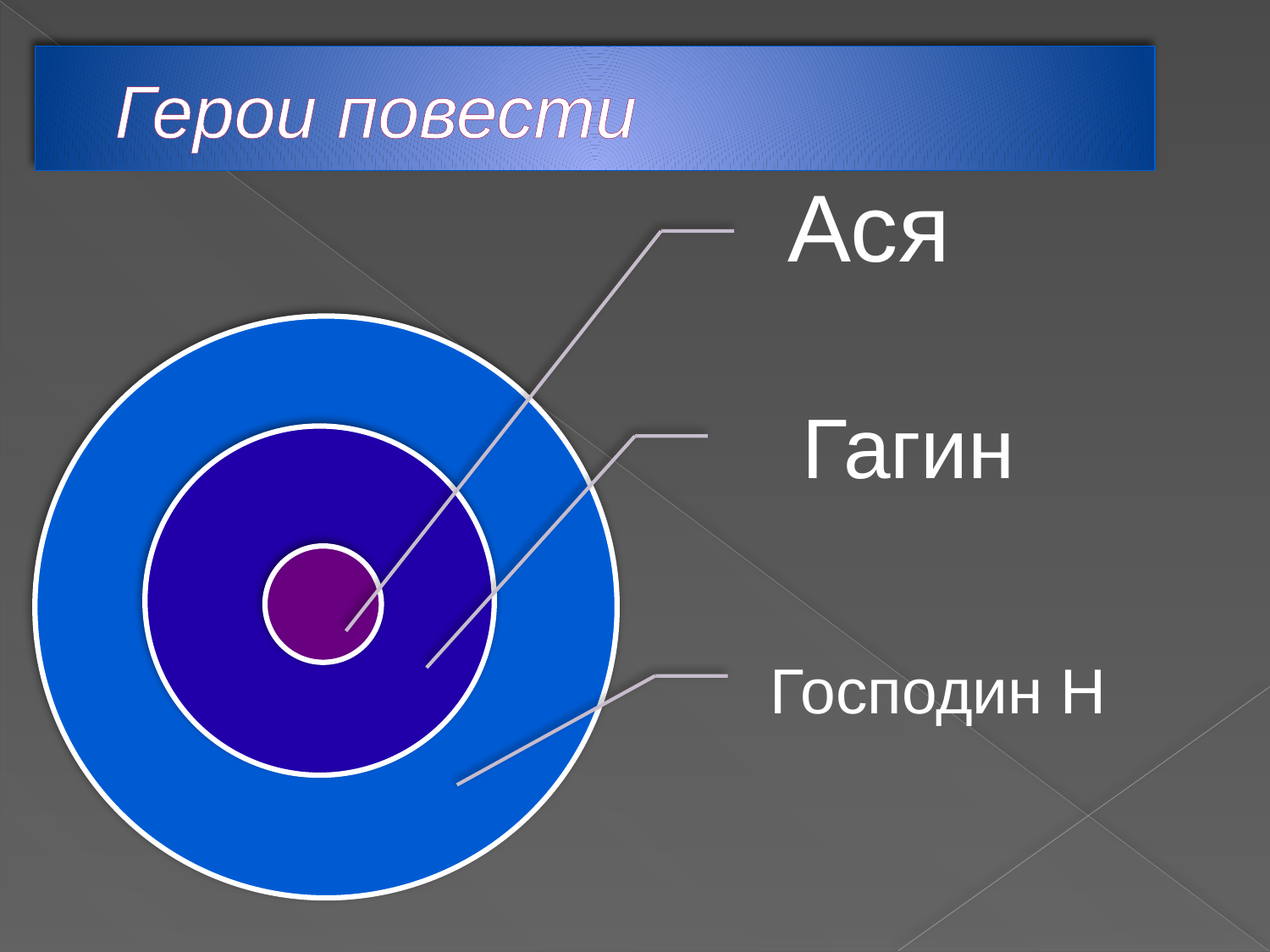

# Герои повести
Ася
Гагин
Господин Н